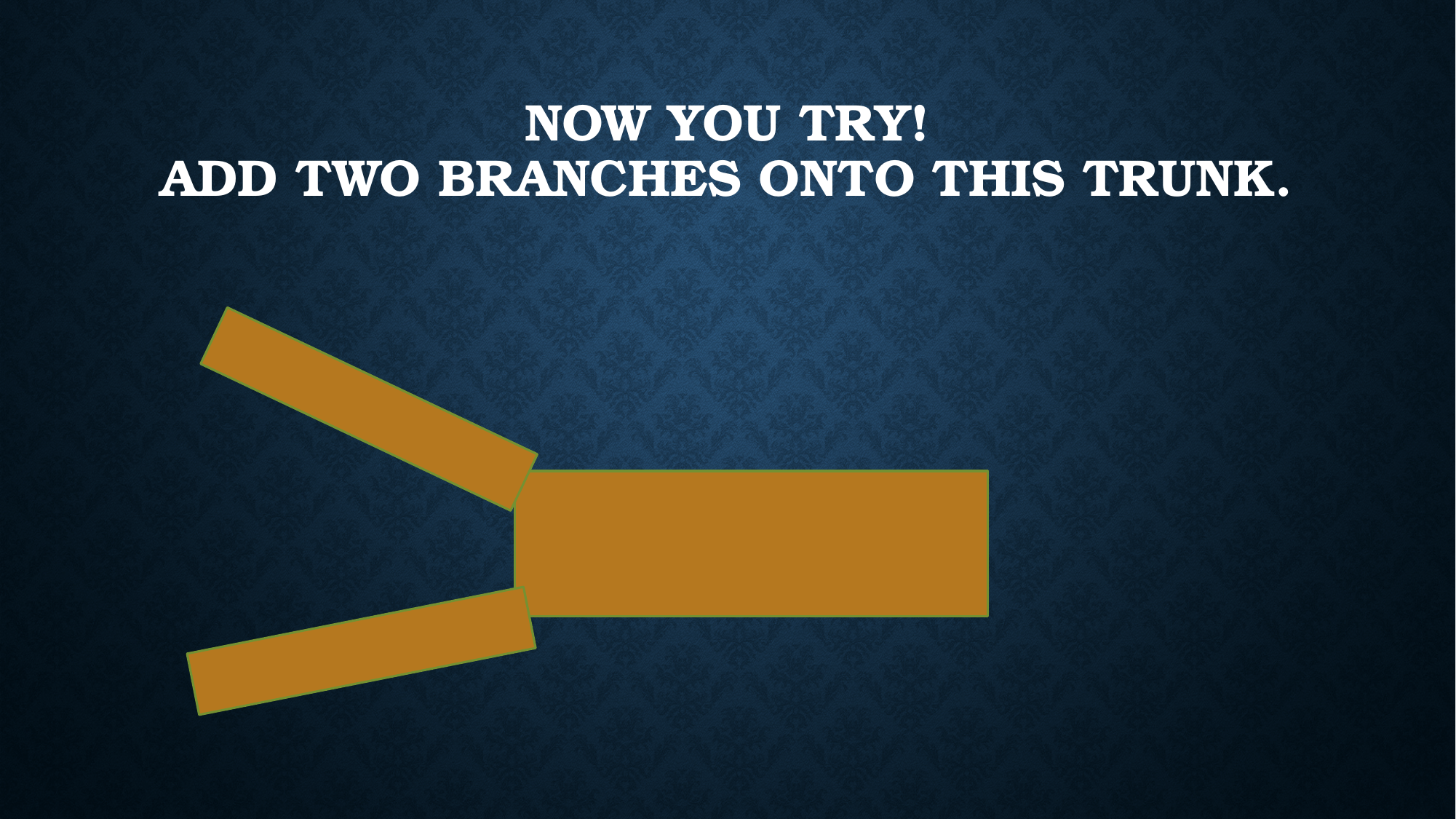

# Now you try! Add two branches onto this trunk.

 we went and flew the kite